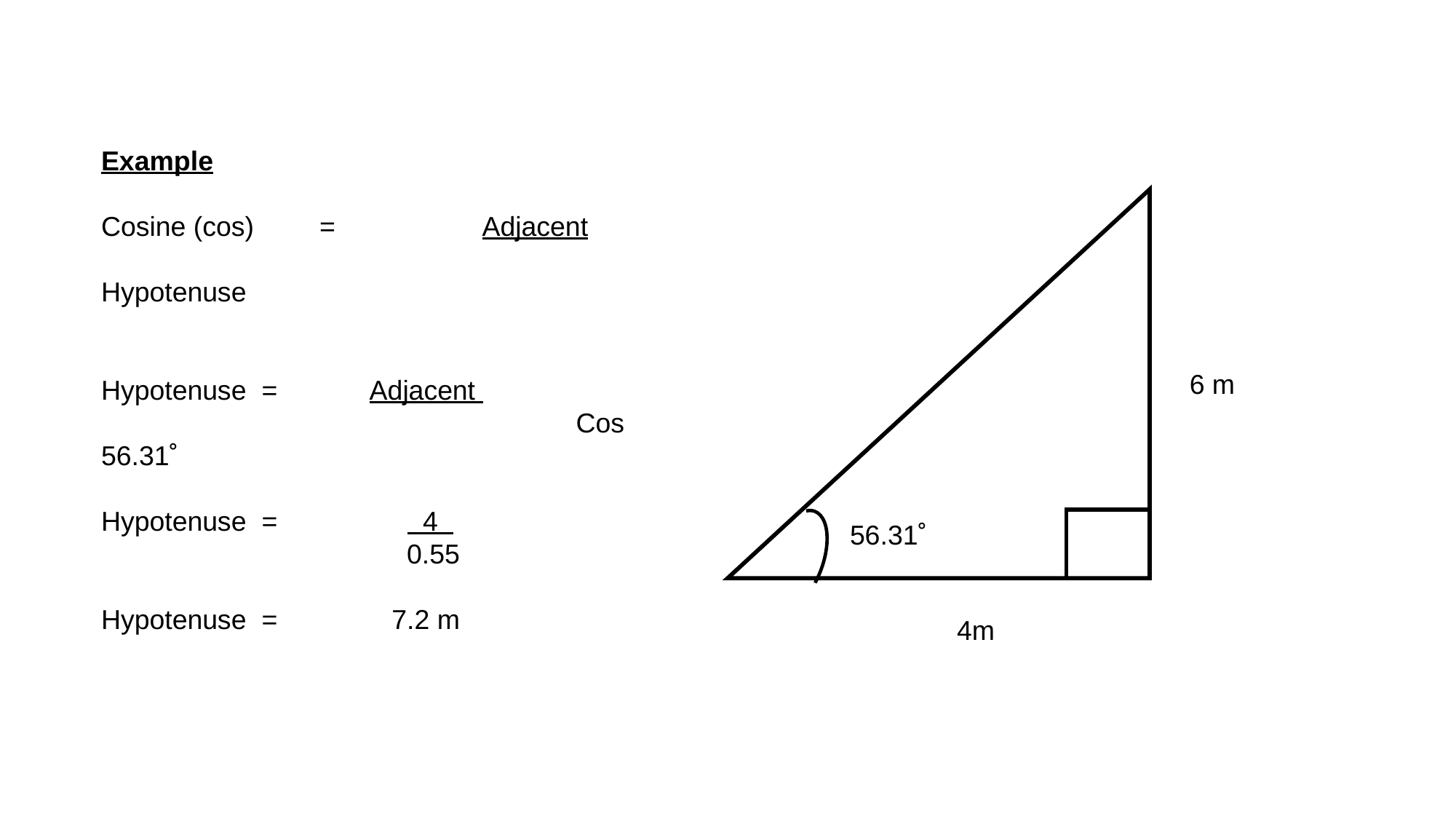

Example

Cosine (cos)	= 	       Adjacent
				    Hypotenuse

Hypotenuse  =            Adjacent
				     Cos 56.31˚

Hypotenuse  =                   4
                                        0.55

Hypotenuse  =               7.2 m

 6 m

56.31˚
 4m